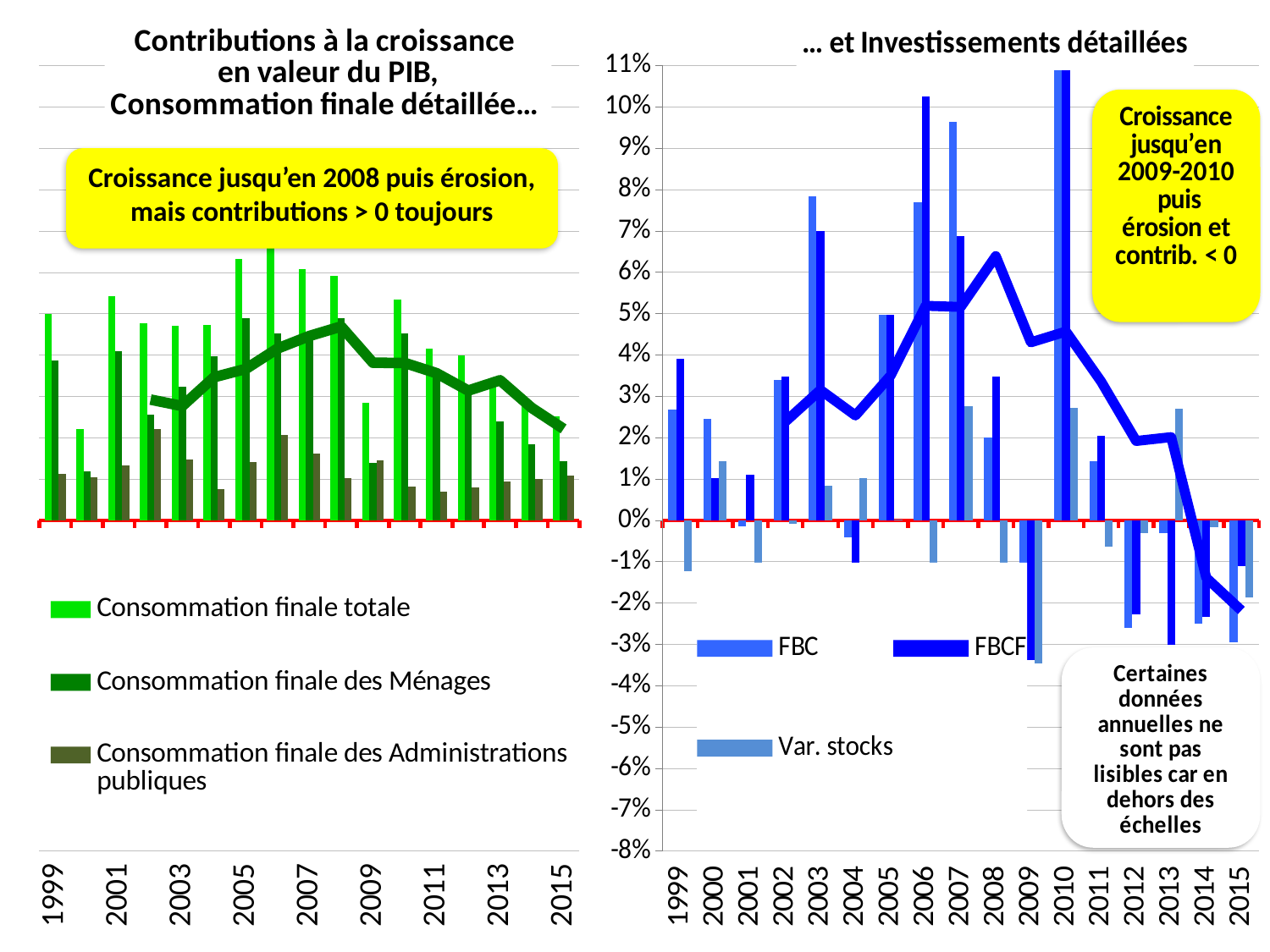

### Chart: Contributions à la croissance
en valeur du PIB,
Consommation finale détaillée…

| Category | Consommation finale totale | Consommation finale des Ménages  | Consommation finale des Administrations publiques | Consommation finale des Ménages  |
|---|---|---|---|---|
| 1999.0 | 0.0499 | 0.0386 | 0.0112 | 0.0386 |
| 2000.0 | 0.0222 | 0.0118 | 0.0105 | 0.0118 |
| 2001.0 | 0.0543 | 0.041 | 0.0133 | 0.041 |
| 2002.0 | 0.0477 | 0.0255 | 0.0222 | 0.0255 |
| 2003.0 | 0.0471 | 0.0324 | 0.0147 | 0.0324 |
| 2004.0 | 0.0473 | 0.0397 | 0.0076 | 0.0397 |
| 2005.0 | 0.0632 | 0.049 | 0.0142 | 0.049 |
| 2006.0 | 0.066 | 0.0453 | 0.0207 | 0.0453 |
| 2007.0 | 0.0607 | 0.0445 | 0.0161982620697479 | 0.0445 |
| 2008.0 | 0.0591380129602608 | 0.0488945172801731 | 0.0102434956800877 | 0.0488945172801731 |
| 2009.0 | 0.0284562174489763 | 0.0138662965766863 | 0.0145899208722899 | 0.0138662965766863 |
| 2010.0 | 0.0534123792323238 | 0.0451810424121979 | 0.00823133682012582 | 0.0451810424121979 |
| 2011.0 | 0.0416069036780783 | 0.0345824539424591 | 0.00702444973561921 | 0.0345824539424591 |
| 2012.0 | 0.0398614490039547 | 0.0319972239721921 | 0.00786422503176263 | 0.0319972239721921 |
| 2013.0 | 0.0333146146500108 | 0.023899136998353 | 0.00941547765165779 | 0.023899136998353 |
| 2014.0 | 0.0283145364649091 | 0.0183427506254397 | 0.00997178583946935 | 0.0183427506254397 |
| 2015.0 | 0.0251447121507237 | 0.0143586740557298 | 0.0107860380949937 | 0.0143586740557298 |

### Chart: … et Investissements détaillées

| Category | FBC  | FBCF | Var. stocks | Tendance Investissement | FBCF |
|---|---|---|---|---|---|
| 1999.0 | 0.0268 | 0.0391 | -0.0123 | None | 0.0391 |
| 2000.0 | 0.0245 | 0.0103 | 0.0142 | None | 0.0103 |
| 2001.0 | -0.0015 | 0.0111 | -0.0126 | None | 0.0111 |
| 2002.0 | 0.034 | 0.0348 | -0.0008 | None | 0.0348 |
| 2003.0 | 0.0783 | 0.0699 | 0.0084 | None | 0.0699 |
| 2004.0 | -0.0041 | -0.0144 | 0.0103 | None | -0.0144 |
| 2005.0 | 0.0498 | 0.0496 | 0.0002 | None | 0.0496 |
| 2006.0 | 0.077 | 0.1024 | -0.0254 | None | 0.1024 |
| 2007.0 | 0.0963107261600383 | 0.0688 | 0.0275107261600384 | None | 0.0688 |
| 2008.0 | 0.0199481581529101 | 0.0347382134806129 | -0.0147900553277028 | None | 0.0347382134806129 |
| 2009.0 | -0.0684600842719049 | -0.0337590706824171 | -0.0347010135894878 | None | -0.0337590706824171 |
| 2010.0 | 0.140001208516009 | 0.112841825396293 | 0.0271593831197169 | None | 0.112841825396293 |
| 2011.0 | 0.0142138037970704 | 0.0205157590403755 | -0.00630195524330506 | None | 0.0205157590403755 |
| 2012.0 | -0.0259584217224569 | -0.0228522073382404 | -0.0031062143842165 | None | -0.0228522073382404 |
| 2013.0 | -0.00311736545648961 | -0.0300650678530554 | 0.0269477023965658 | None | -0.0300650678530554 |
| 2014.0 | -0.0250811654089508 | -0.0233051489246093 | -0.00177601648434156 | None | -0.0233051489246093 |
| 2015.0 | -0.0296136538176044 | -0.0110091031243681 | -0.0186045506932364 | None | -0.0110091031243681 |
Croissance jusqu’en 2008 puis érosion, mais contributions > 0 toujours